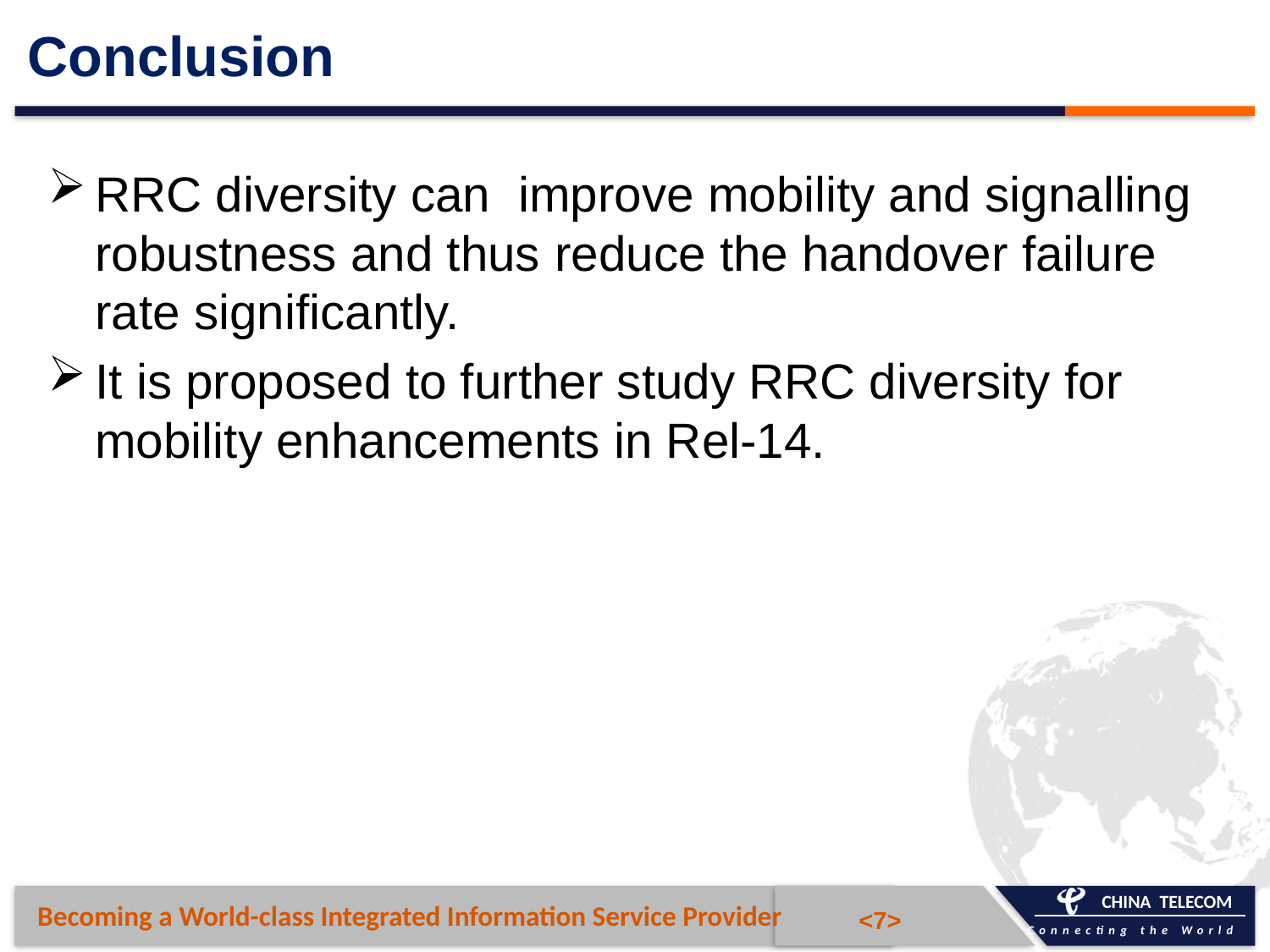

# Conclusion
RRC diversity can  improve mobility and signalling robustness and thus reduce the handover failure rate significantly.
It is proposed to further study RRC diversity for mobility enhancements in Rel-14.